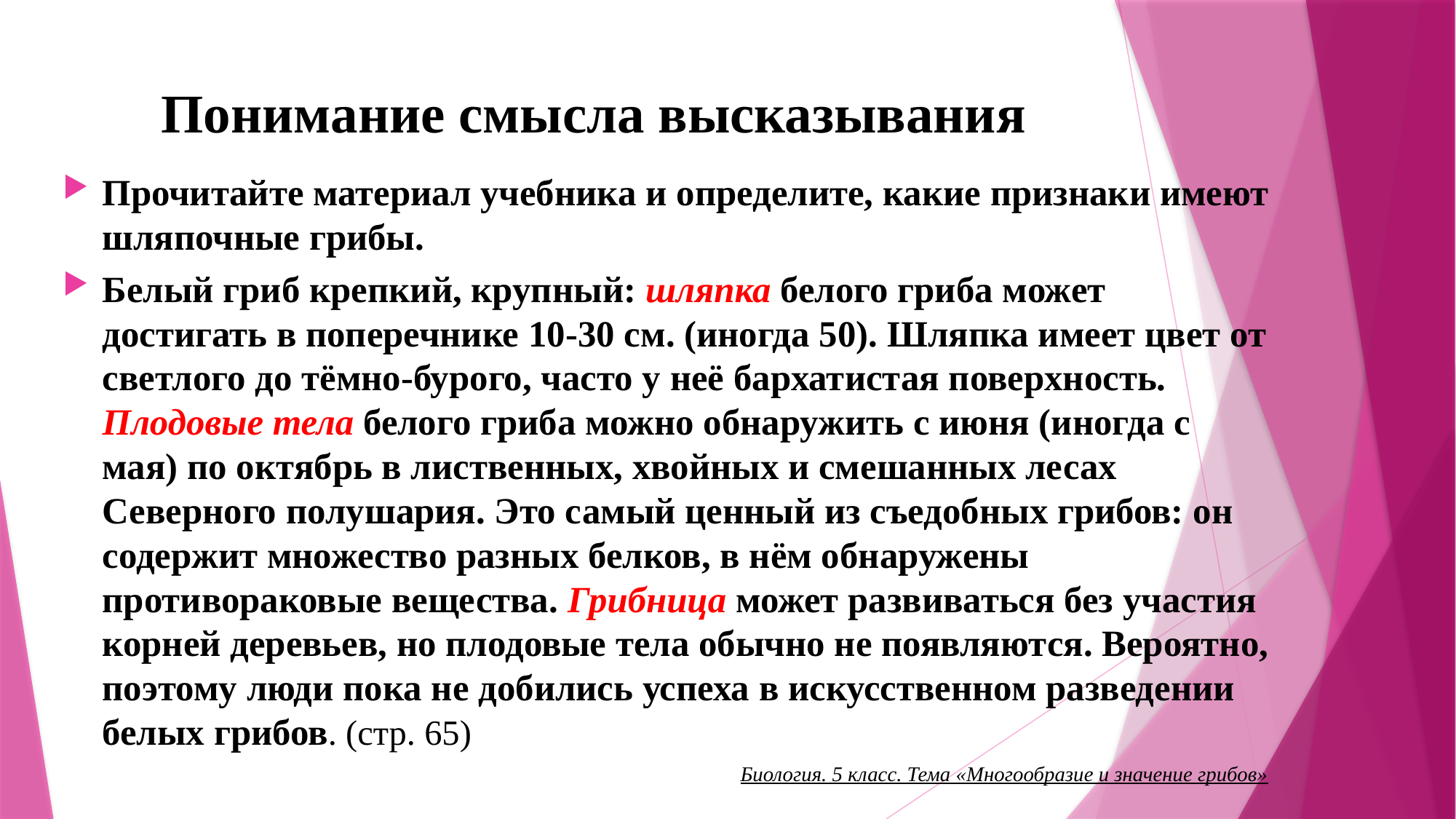

# Понимание смысла высказывания
Прочитайте материал учебника и определите, какие признаки имеют шляпочные грибы.
Белый гриб крепкий, крупный: шляпка белого гриба может достигать в поперечнике 10-30 см. (иногда 50). Шляпка имеет цвет от светлого до тёмно-бурого, часто у неё бархатистая поверхность. Плодовые тела белого гриба можно обнаружить с июня (иногда с мая) по октябрь в лиственных, хвойных и смешанных лесах Северного полушария. Это самый ценный из съедобных грибов: он содержит множество разных белков, в нём обнаружены противораковые вещества. Грибница может развиваться без участия корней деревьев, но плодовые тела обычно не появляются. Вероятно, поэтому люди пока не добились успеха в искусственном разведении белых грибов. (стр. 65)
Биология. 5 класс. Тема «Многообразие и значение грибов»